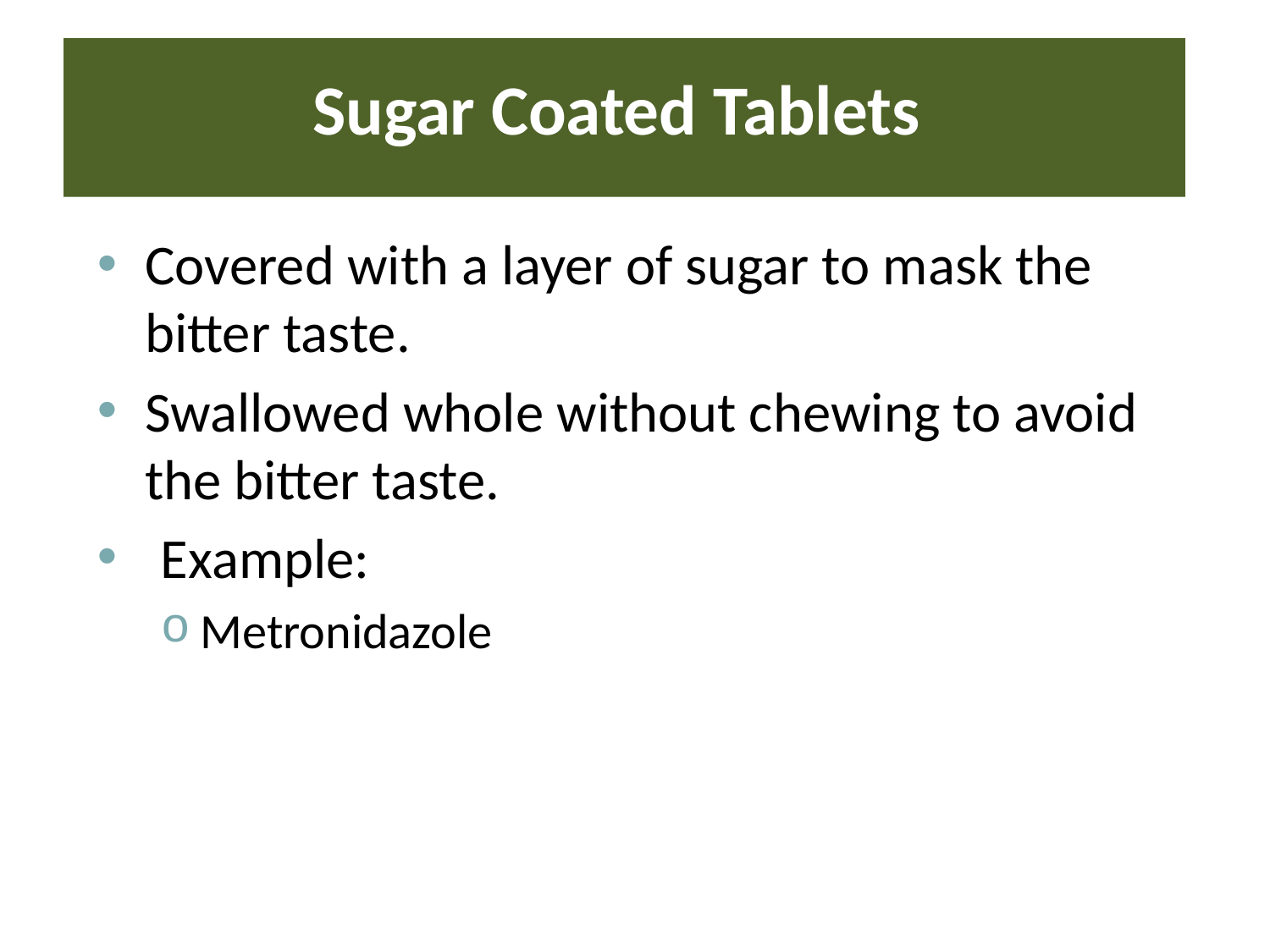

# Sugar Coated Tablets
Covered with a layer of sugar to mask the bitter taste.
Swallowed whole without chewing to avoid the bitter taste.
Example:
Metronidazole